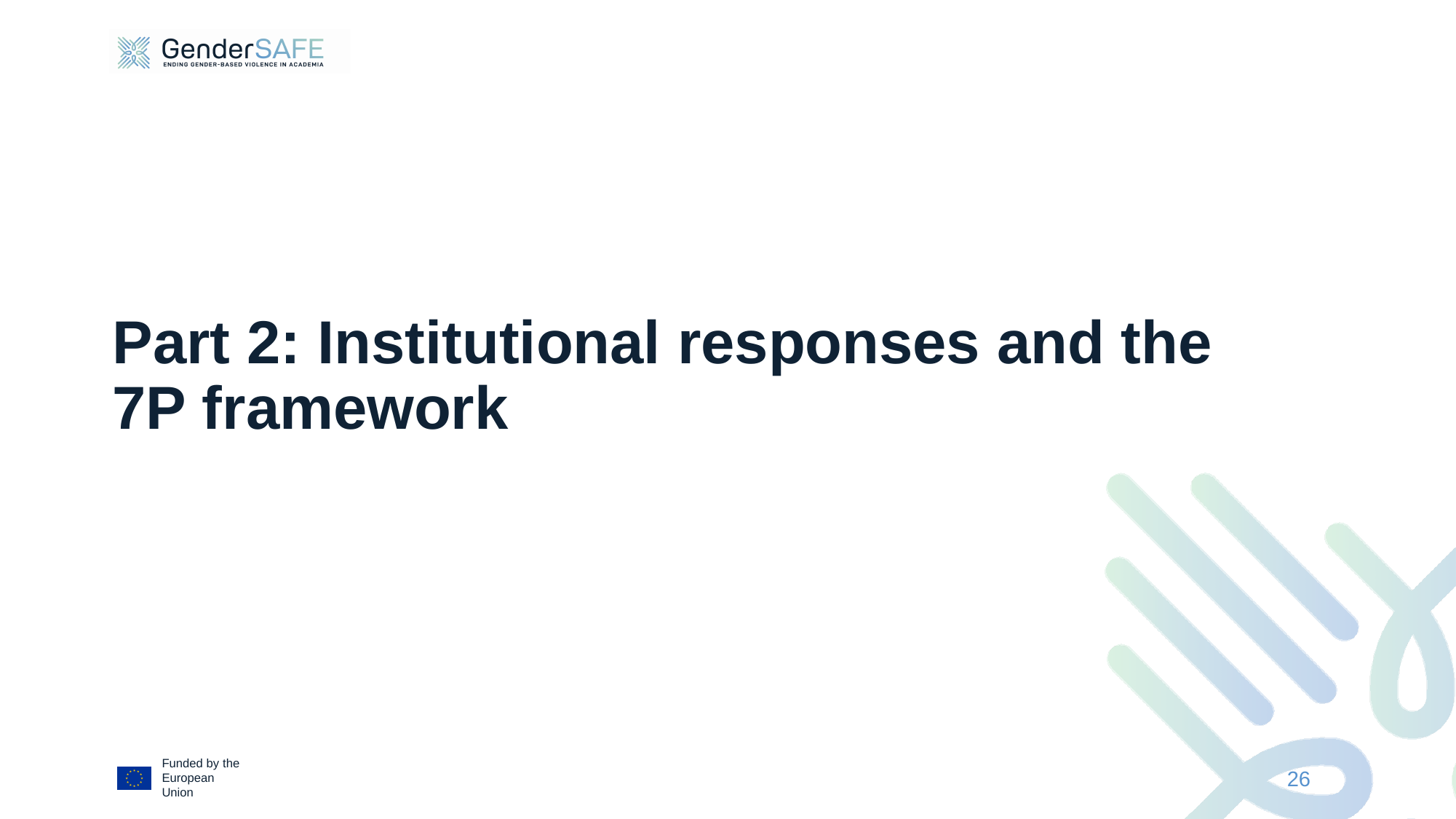

Part 2: Institutional responses and the 7P framework
26